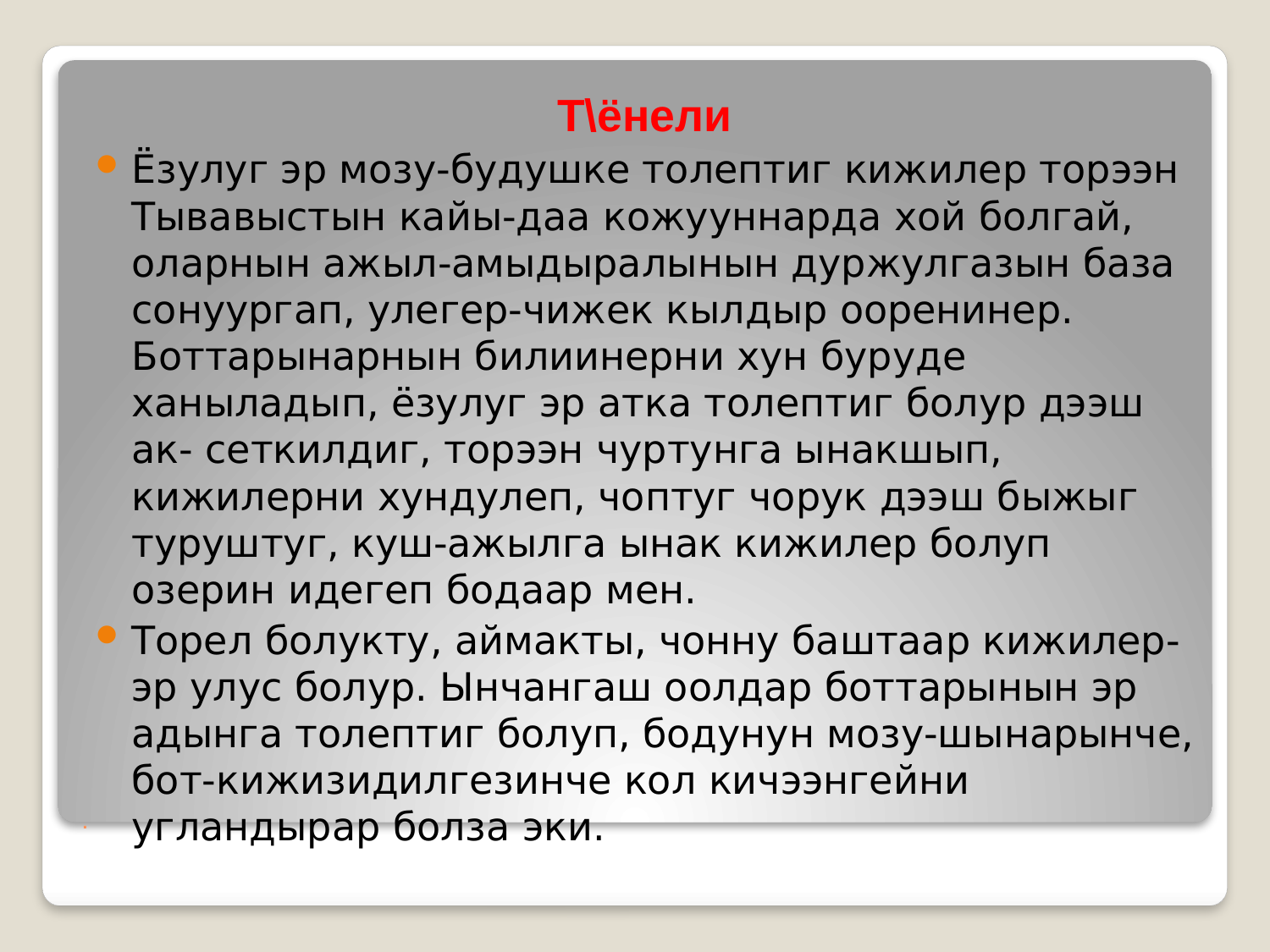

Т\ёнели
Ёзулуг эр мозу-будушке толептиг кижилер торээн Тывавыстын кайы-даа кожууннарда хой болгай, оларнын ажыл-амыдыралынын дуржулгазын база сонуургап, улегер-чижек кылдыр ооренинер. Боттарынарнын билиинерни хун буруде ханыладып, ёзулуг эр атка толептиг болур дээш ак- сеткилдиг, торээн чуртунга ынакшып, кижилерни хундулеп, чоптуг чорук дээш быжыг туруштуг, куш-ажылга ынак кижилер болуп озерин идегеп бодаар мен.
Торел болукту, аймакты, чонну баштаар кижилер-эр улус болур. Ынчангаш оолдар боттарынын эр адынга толептиг болуп, бодунун мозу-шынарынче, бот-кижизидилгезинче кол кичээнгейни угландырар болза эки.
# .